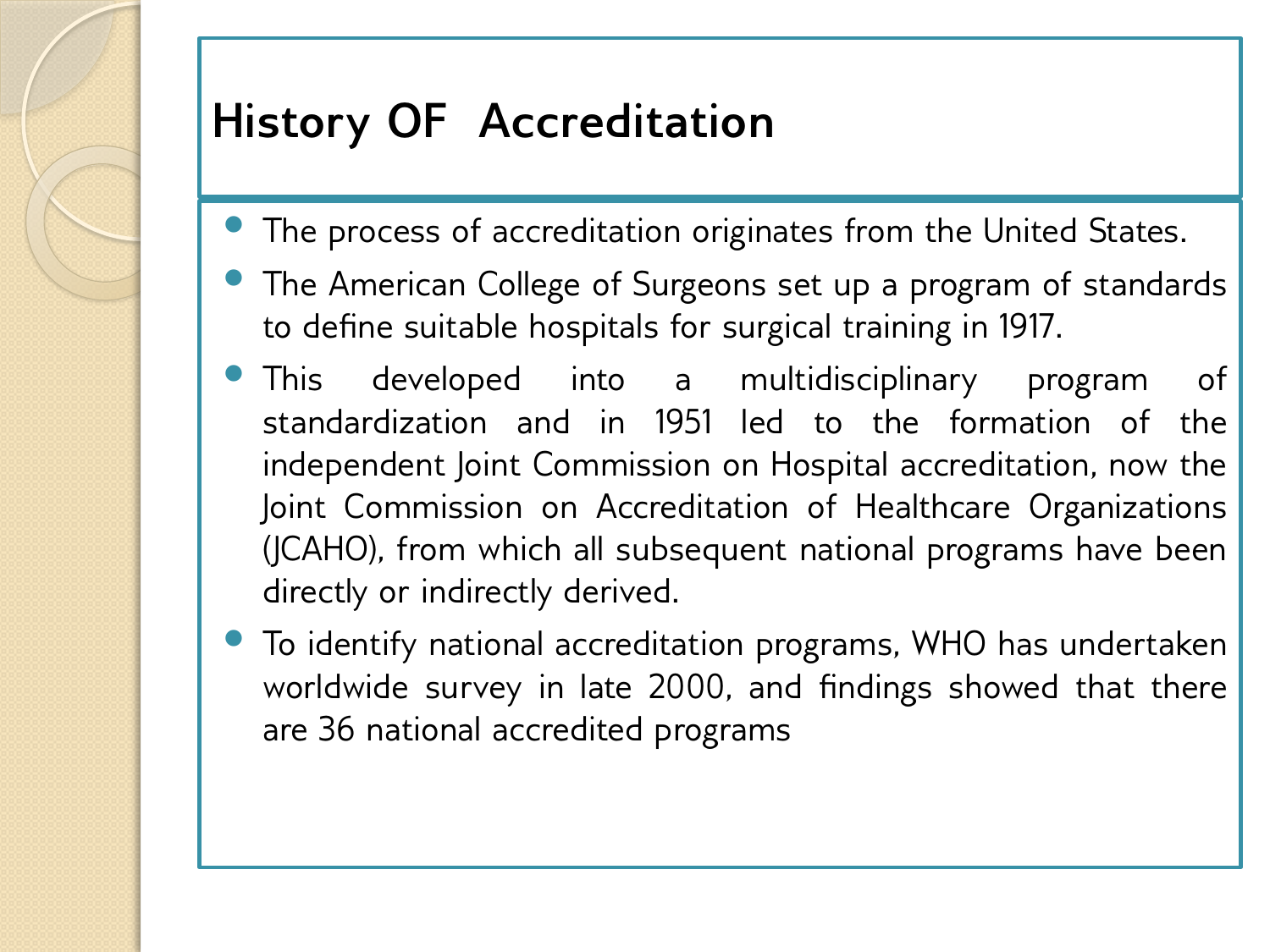

# History OF  Accreditation
The process of accreditation originates from the United States.
The American College of Surgeons set up a program of standards to define suitable hospitals for surgical training in 1917.
This developed into a multidisciplinary program of standardization and in 1951 led to the formation of the independent Joint Commission on Hospital accreditation, now the Joint Commission on Accreditation of Healthcare Organizations (JCAHO), from which all subsequent national programs have been directly or indirectly derived.
To identify national accreditation programs, WHO has undertaken worldwide survey in late 2000, and findings showed that there are 36 national accredited programs